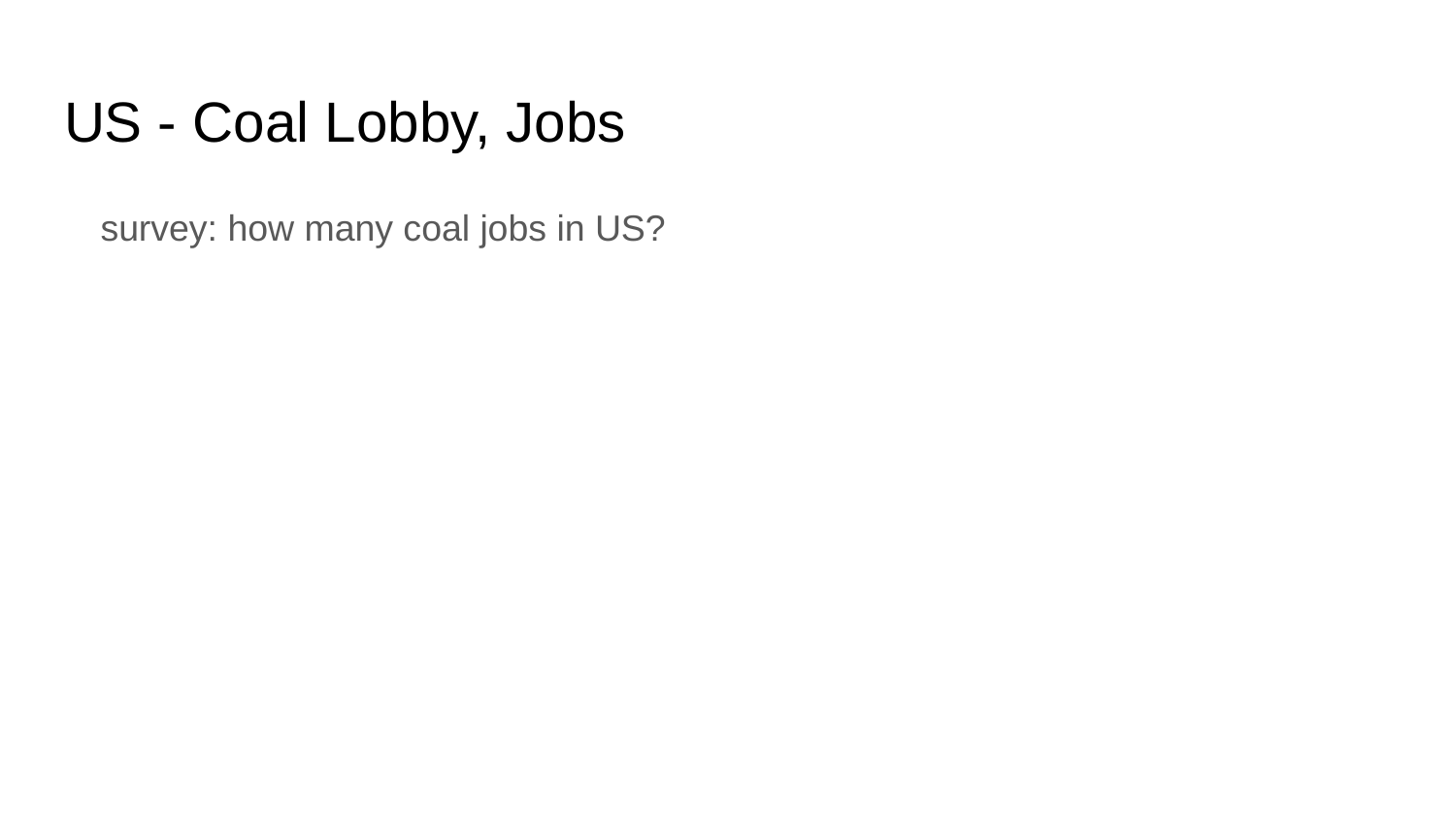

# US - Coal Lobby, Jobs
survey: how many coal jobs in US?